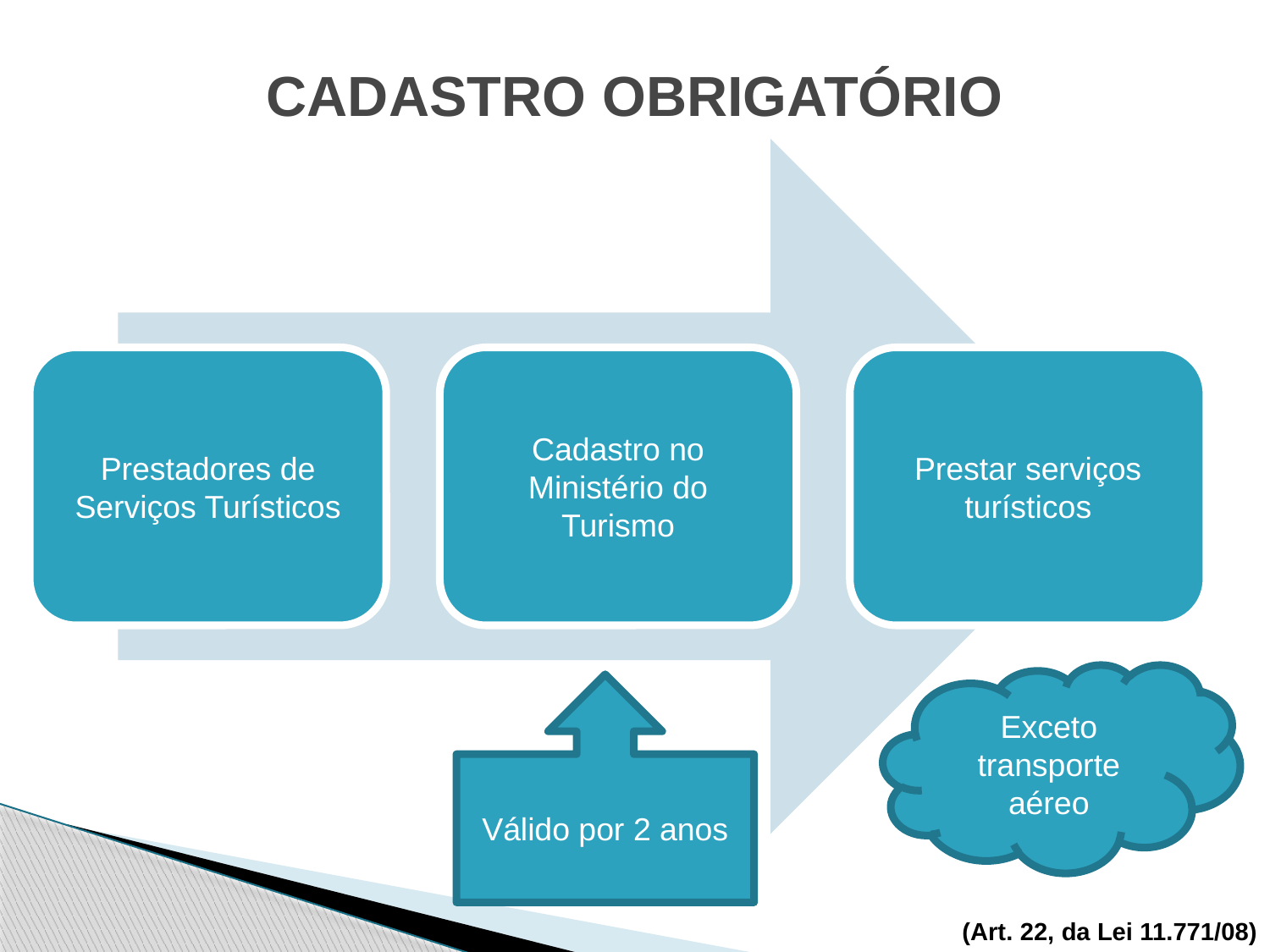

# CADASTRO OBRIGATÓRIO
Prestadores de Serviços Turísticos
Cadastro no Ministério do Turismo
Prestar serviços turísticos
Exceto transporte aéreo
Válido por 2 anos
(Art. 22, da Lei 11.771/08)